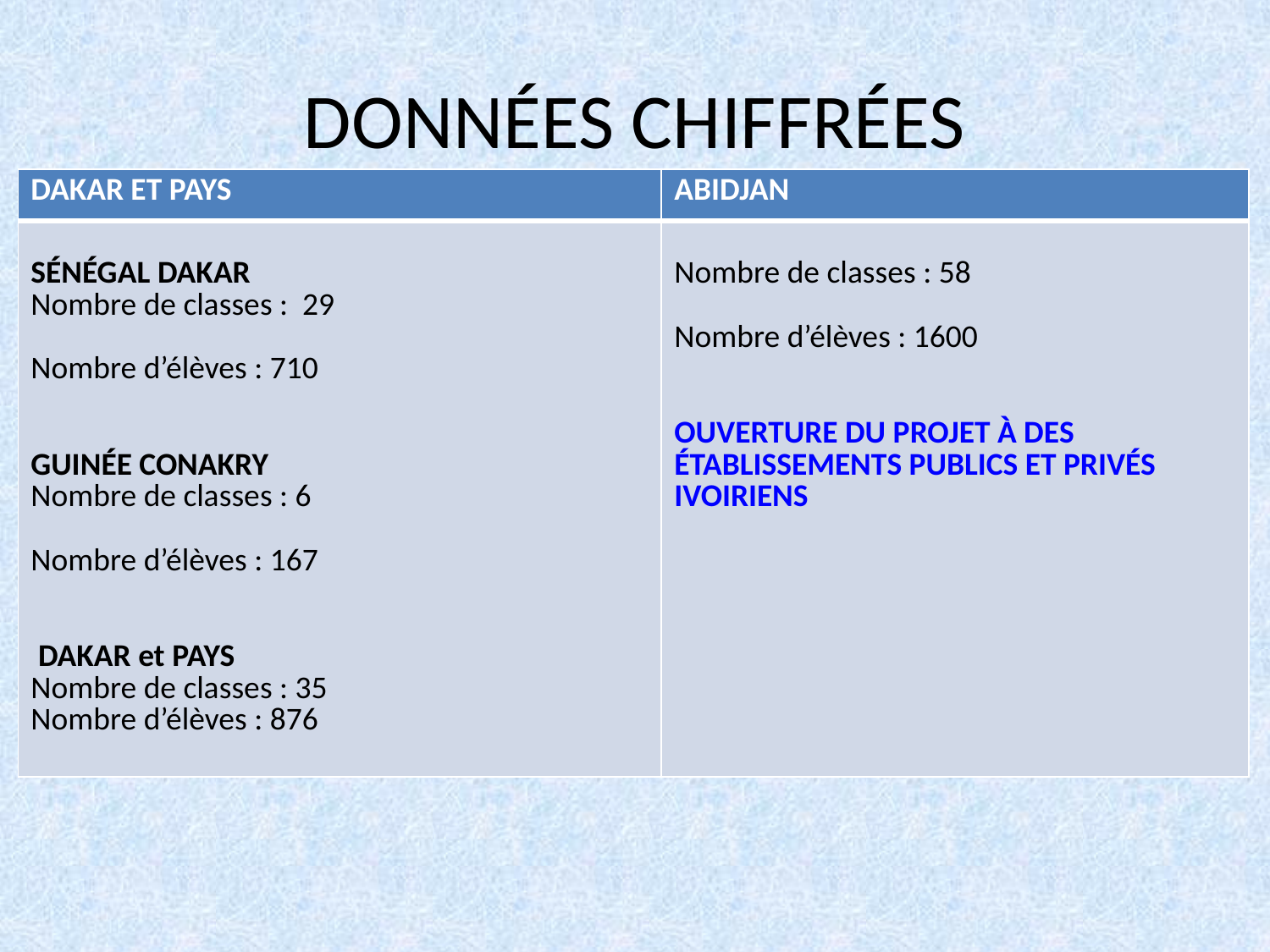

# DONNÉES CHIFFRÉES
| DAKAR ET PAYS | ABIDJAN |
| --- | --- |
| SÉNÉGAL DAKAR Nombre de classes : 29 Nombre d’élèves : 710 GUINÉE CONAKRY Nombre de classes : 6 Nombre d’élèves : 167 DAKAR et PAYS Nombre de classes : 35 Nombre d’élèves : 876 | Nombre de classes : 58 Nombre d’élèves : 1600 OUVERTURE DU PROJET À DES ÉTABLISSEMENTS PUBLICS ET PRIVÉS IVOIRIENS |